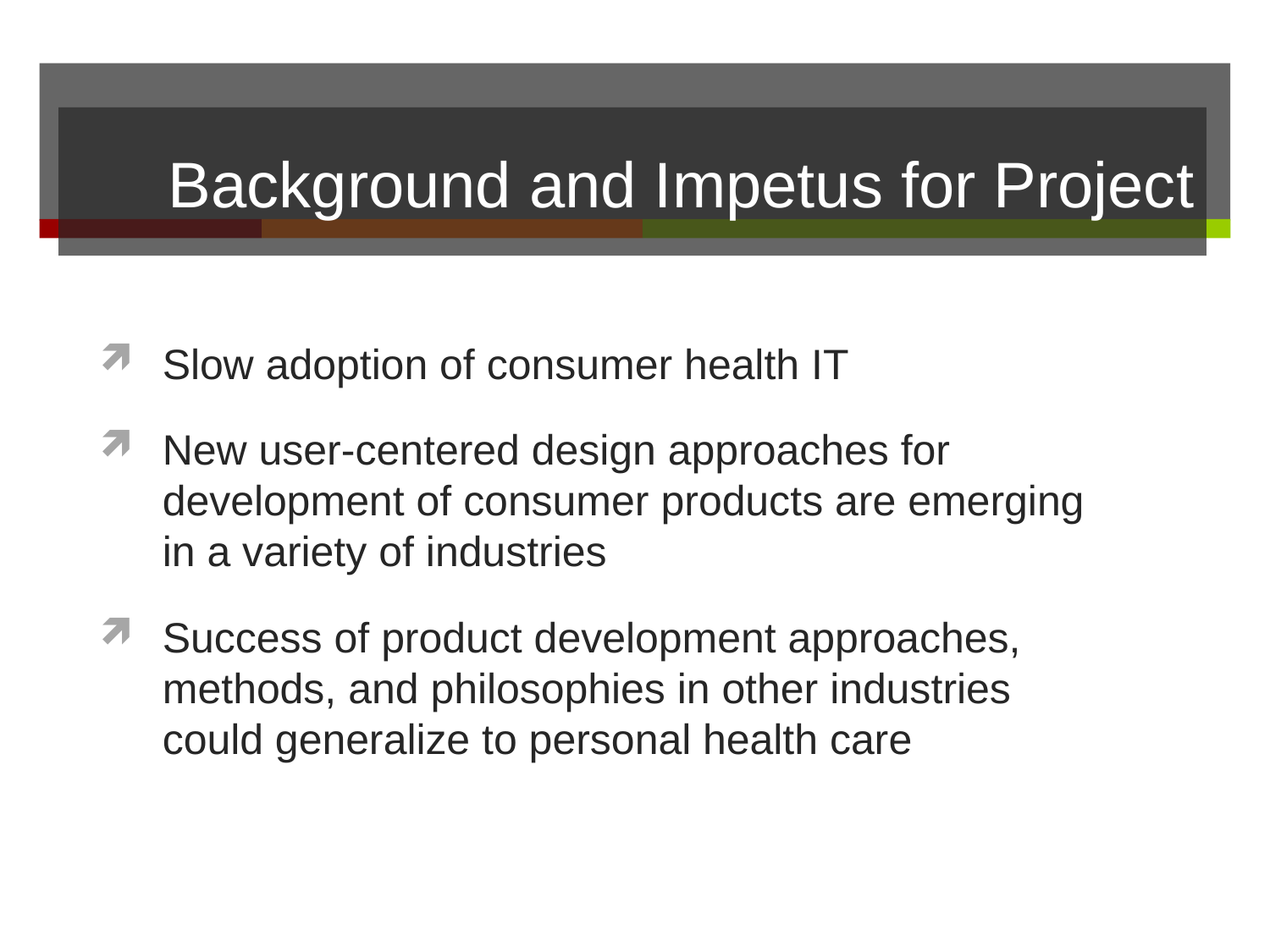

# Background and Impetus for Project
Slow adoption of consumer health IT
New user-centered design approaches for development of consumer products are emerging in a variety of industries
Success of product development approaches, methods, and philosophies in other industries could generalize to personal health care